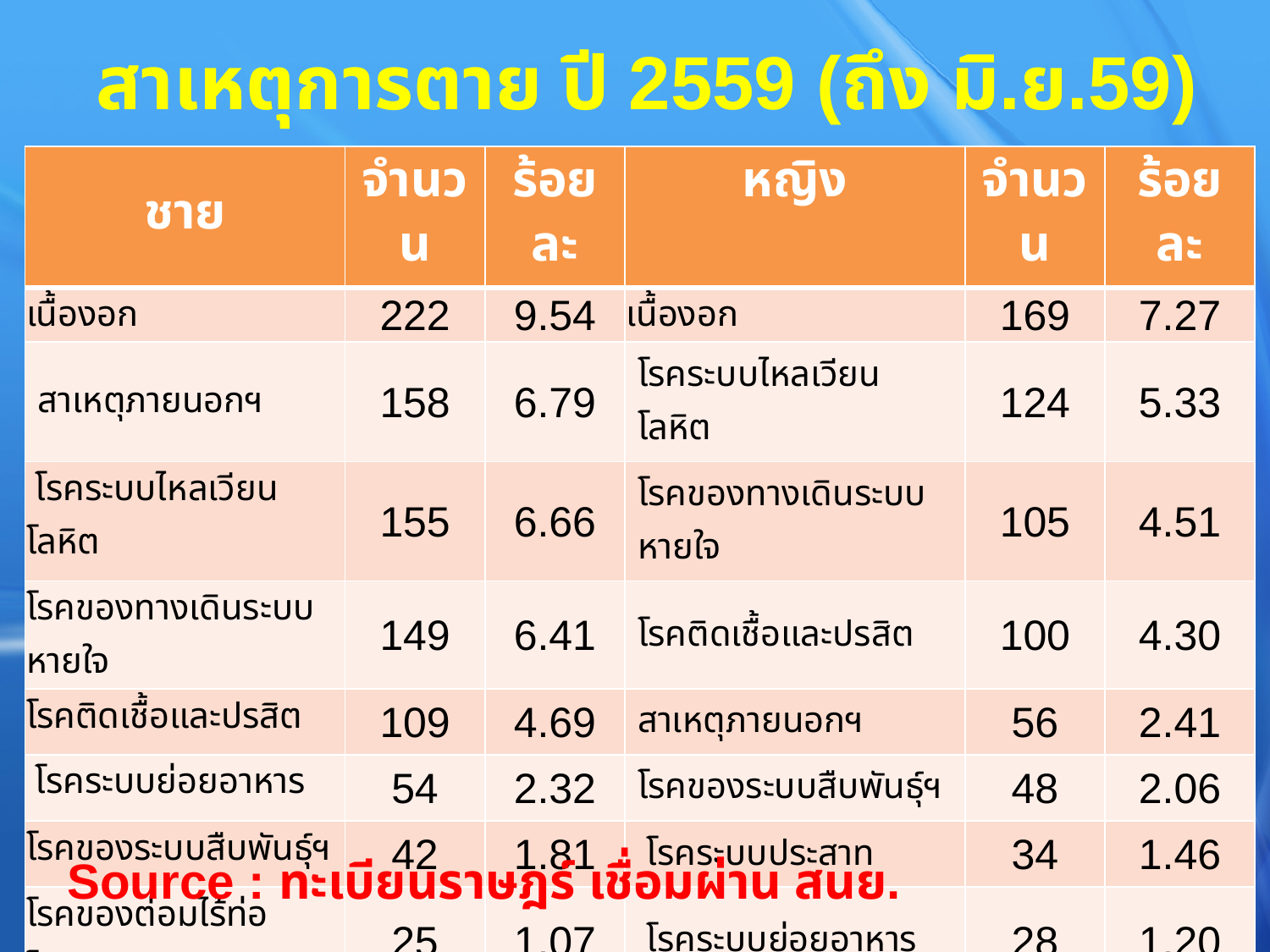

# สาเหตุการตาย ปี 2559 (ถึง มิ.ย.59)
| ชาย | จำนวน | ร้อยละ | หญิง | จำนวน | ร้อยละ |
| --- | --- | --- | --- | --- | --- |
| เนื้องอก | 222 | 9.54 | เนื้องอก | 169 | 7.27 |
| สาเหตุภายนอกฯ | 158 | 6.79 | โรคระบบไหลเวียนโลหิต | 124 | 5.33 |
| โรคระบบไหลเวียนโลหิต | 155 | 6.66 | โรคของทางเดินระบบหายใจ | 105 | 4.51 |
| โรคของทางเดินระบบหายใจ | 149 | 6.41 | โรคติดเชื้อและปรสิต | 100 | 4.30 |
| โรคติดเชื้อและปรสิต | 109 | 4.69 | สาเหตุภายนอกฯ | 56 | 2.41 |
| โรคระบบย่อยอาหาร | 54 | 2.32 | โรคของระบบสืบพันธุ์ฯ | 48 | 2.06 |
| โรคของระบบสืบพันธุ์ฯ | 42 | 1.81 | โรคระบบประสาท | 34 | 1.46 |
| โรคของต่อมไร้ท่อ โภชนาการฯ | 25 | 1.07 | โรคระบบย่อยอาหาร | 28 | 1.20 |
| โรคระบบประสาท | 22 | 0.95 | โรคของต่อมไร้ท่อ โภชนาการฯ | 21 | 0.90 |
| อื่นๆ | 375 | 16.12 | อื่นๆ | 330 | 14.19 |
| รวม | 1,311 | 56.36 | รวม | 1,015 | 43.64 |
Source : ทะเบียนราษฎร์ เชื่อมผ่าน สนย.